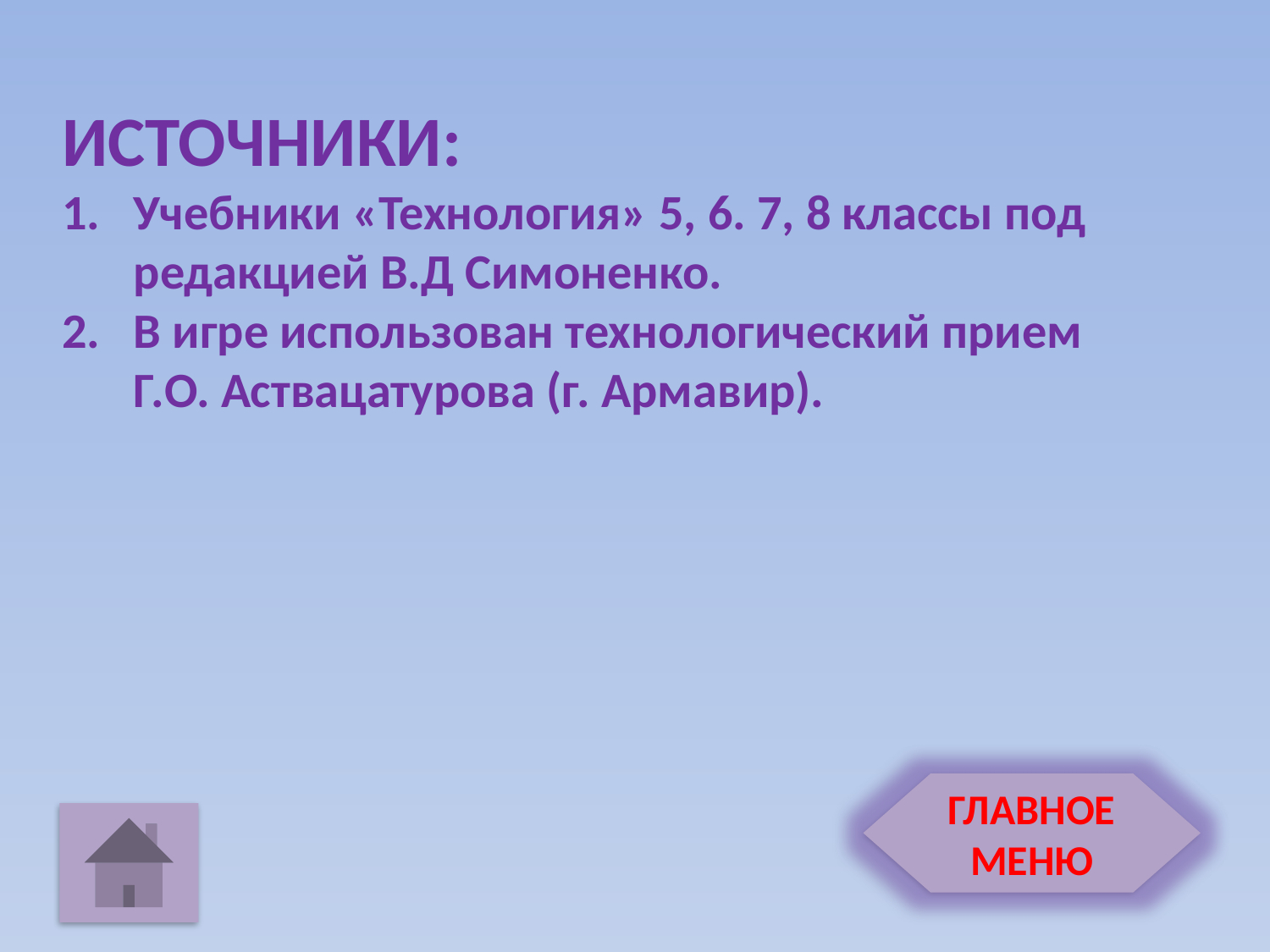

ИСТОЧНИКИ:
Учебники «Технология» 5, 6. 7, 8 классы под редакцией В.Д Симоненко.
В игре использован технологический прием   Г.О. Аствацатурова (г. Армавир).

ГЛАВНОЕ МЕНЮ